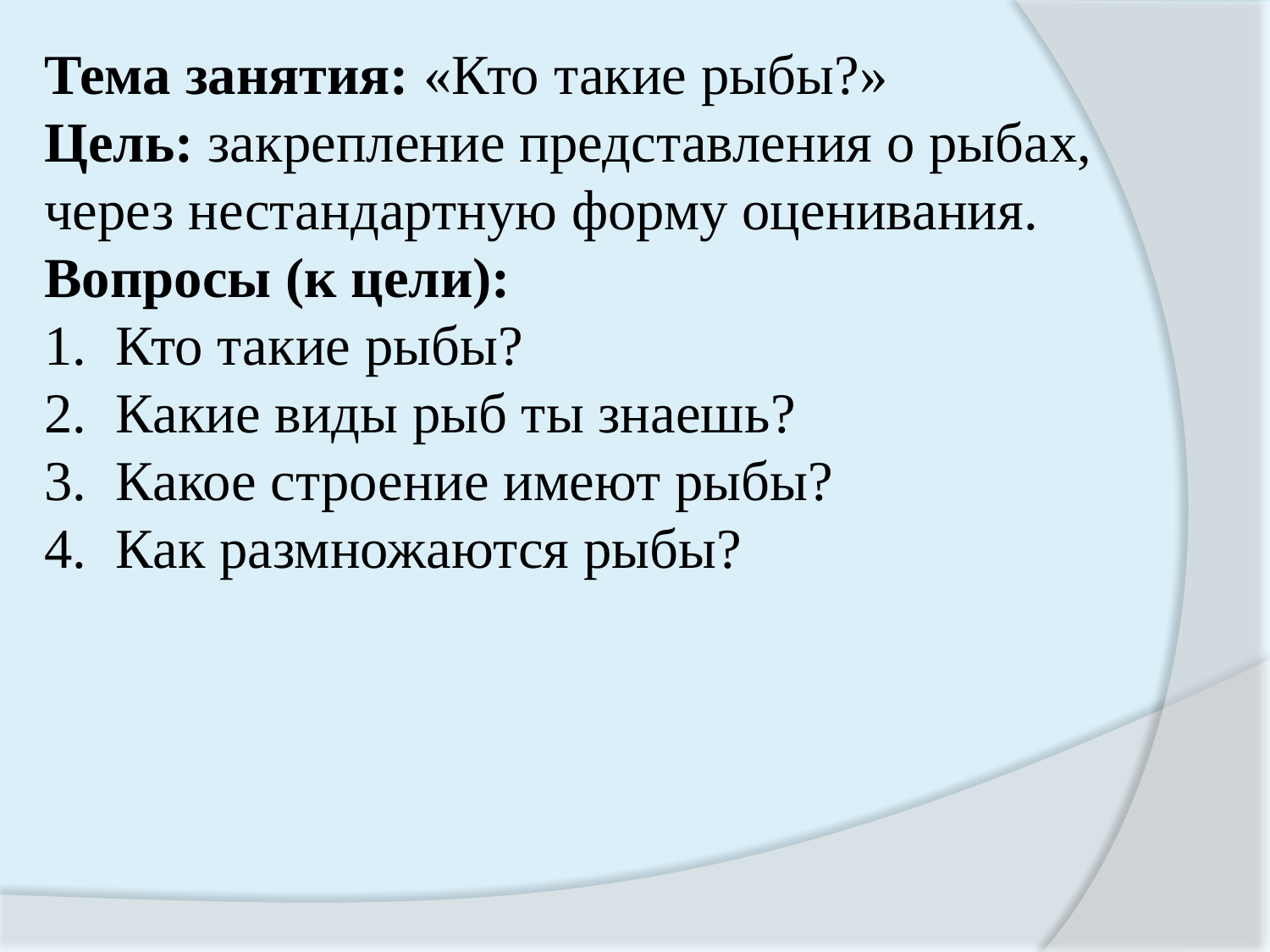

Тема занятия: «Кто такие рыбы?»
Цель: закрепление представления о рыбах, через нестандартную форму оценивания.
Вопросы (к цели):
Кто такие рыбы?
Какие виды рыб ты знаешь?
Какое строение имеют рыбы?
Как размножаются рыбы?